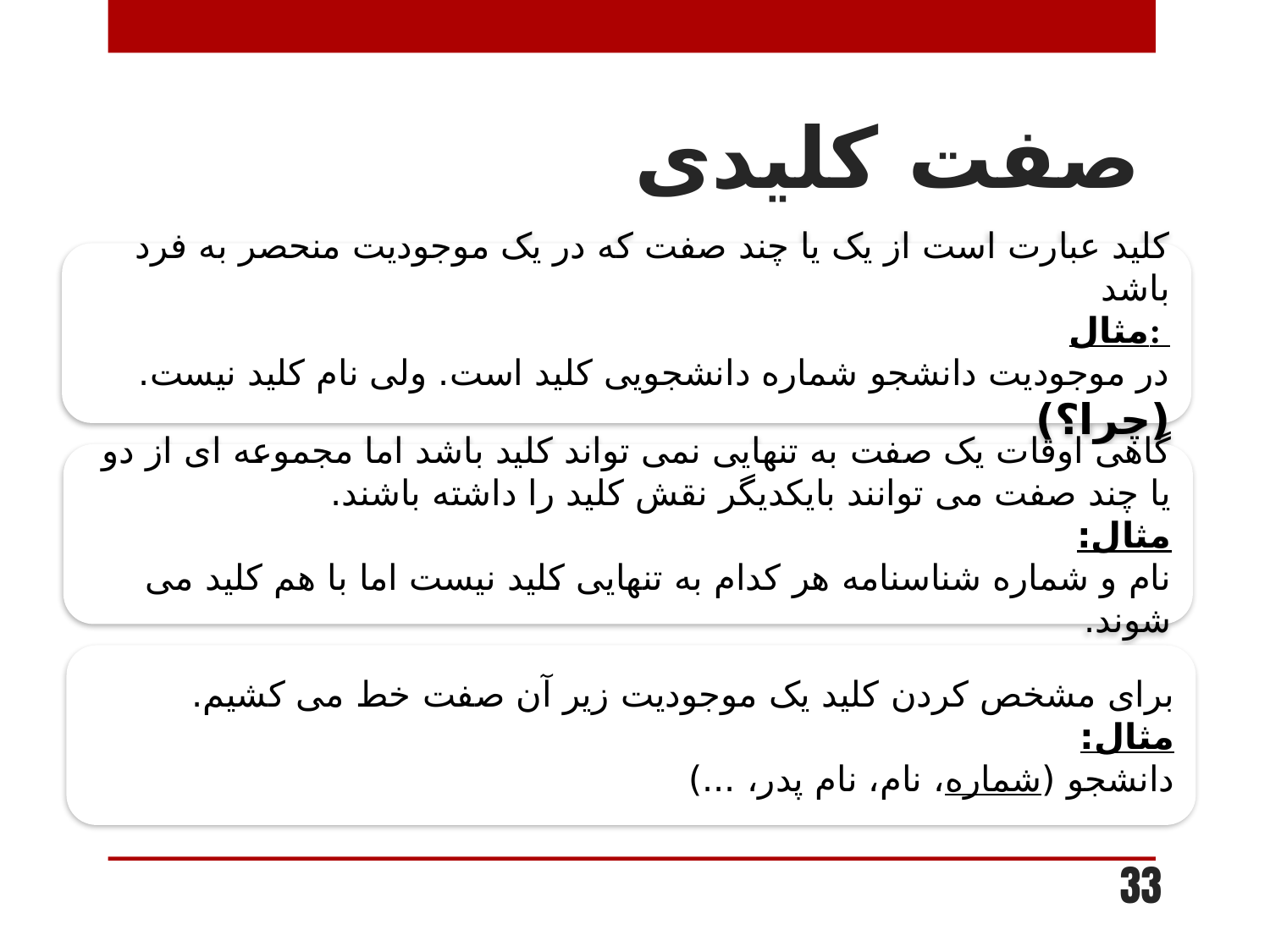

# صفت کلیدی
کلید عبارت است از یک یا چند صفت که در یک موجودیت منحصر به فرد باشد
مثال:
در موجودیت دانشجو شماره دانشجویی کلید است. ولی نام کلید نیست. (چرا؟)
گاهی اوقات یک صفت به تنهایی نمی تواند کلید باشد اما مجموعه ای از دو یا چند صفت می توانند بایکدیگر نقش کلید را داشته باشند.
مثال:
نام و شماره شناسنامه هر کدام به تنهایی کلید نیست اما با هم کلید می شوند.
برای مشخص کردن کلید یک موجودیت زیر آن صفت خط می کشیم.
مثال:
دانشجو (شماره، نام، نام پدر، ...)
33